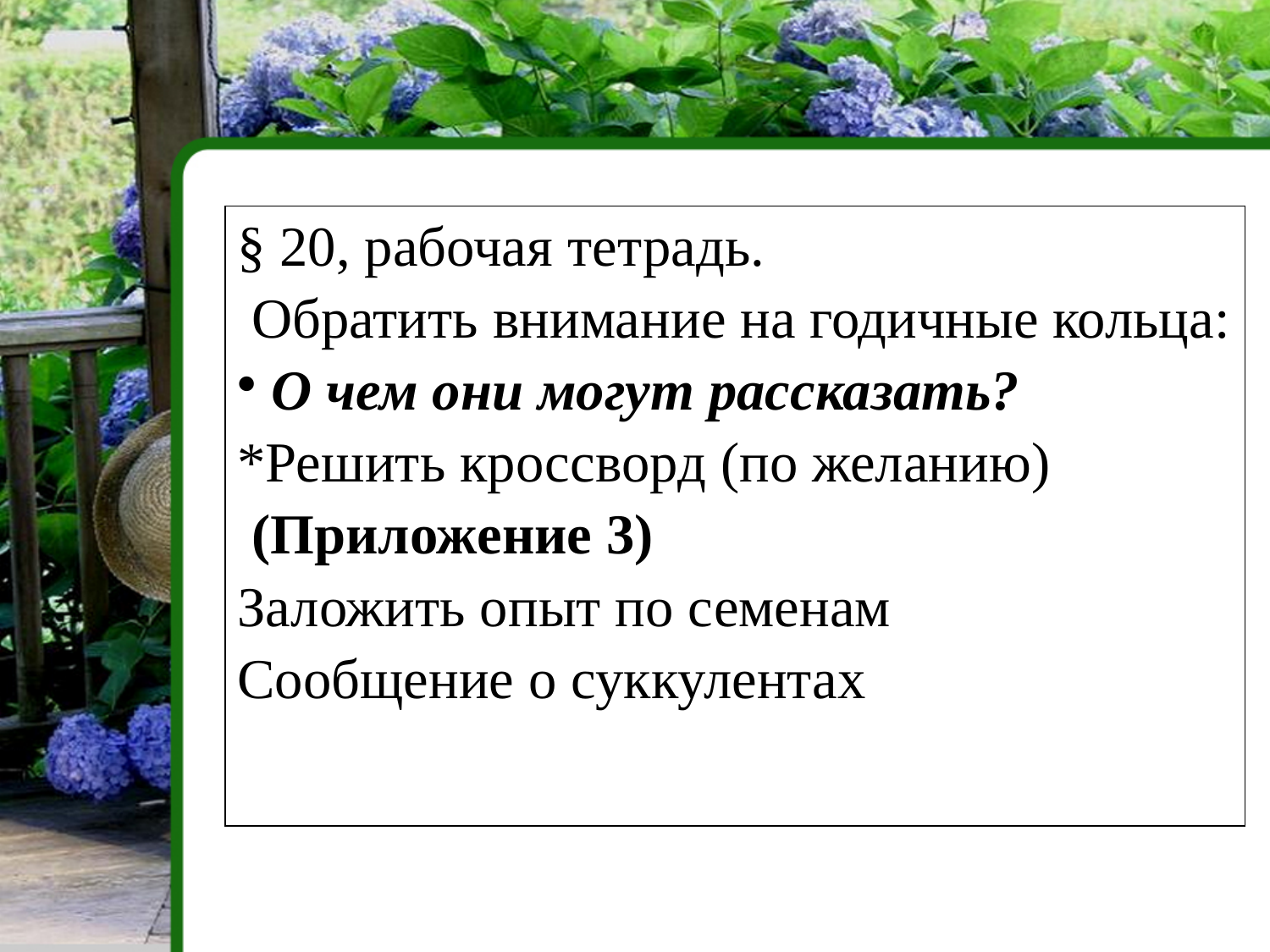

| § 20, рабочая тетрадь. Обратить внимание на годичные кольца: О чем они могут рассказать? \*Решить кроссворд (по желанию) (Приложение 3) Заложить опыт по семенам Сообщение о суккулентах |
| --- |